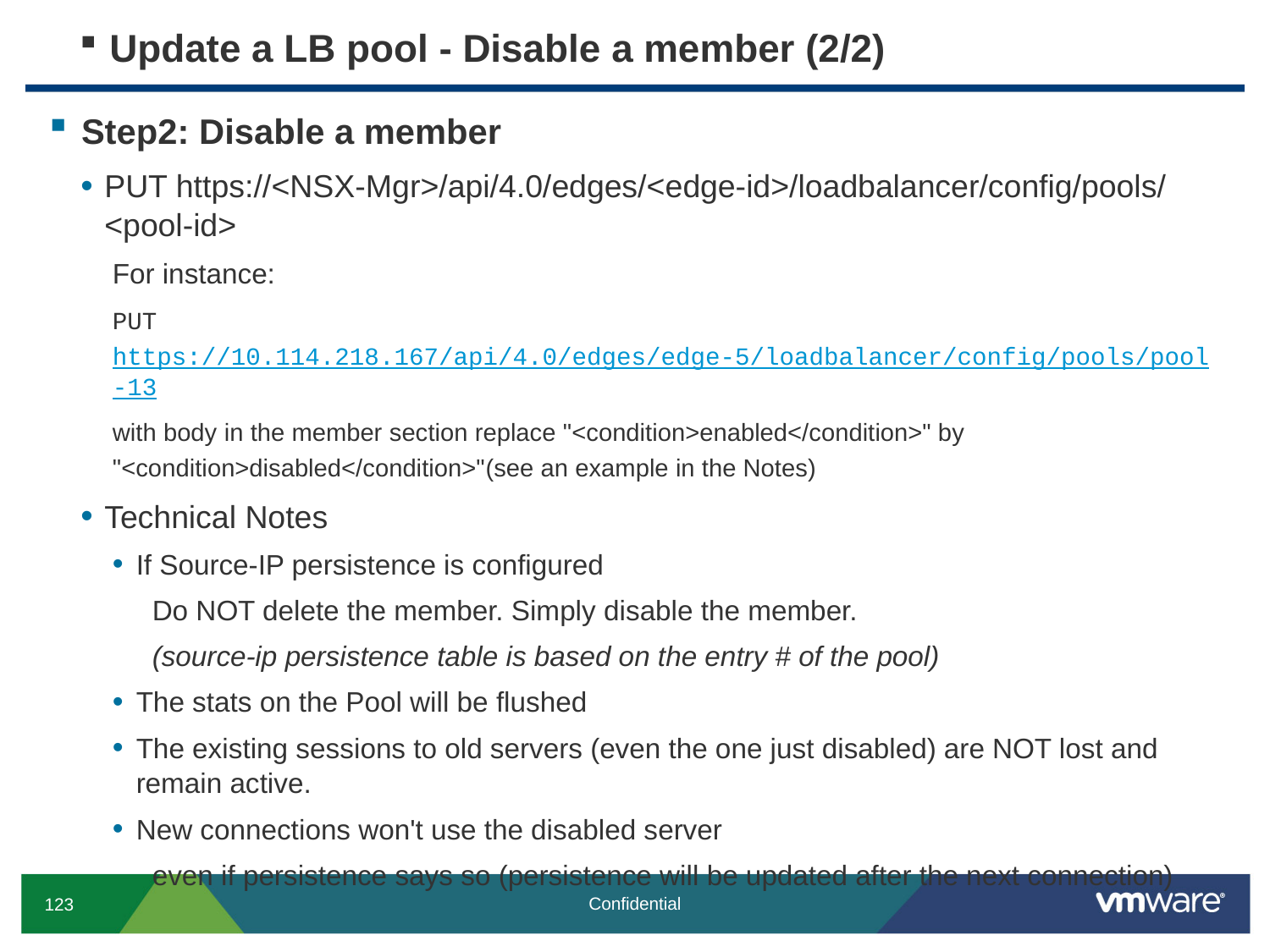

# Update a LB pool - Disable a member (2/2)
Step2: Disable a member
PUT https://<NSX-Mgr>/api/4.0/edges/<edge-id>/loadbalancer/config/pools/<pool-id>
For instance:
PUT https://10.114.218.167/api/4.0/edges/edge-5/loadbalancer/config/pools/pool-13
with body in the member section replace "<condition>enabled</condition>" by "<condition>disabled</condition>"(see an example in the Notes)
Technical Notes
If Source-IP persistence is configured
Do NOT delete the member. Simply disable the member.
(source-ip persistence table is based on the entry # of the pool)
The stats on the Pool will be flushed
The existing sessions to old servers (even the one just disabled) are NOT lost and remain active.
New connections won't use the disabled server
even if persistence says so (persistence will be updated after the next connection)